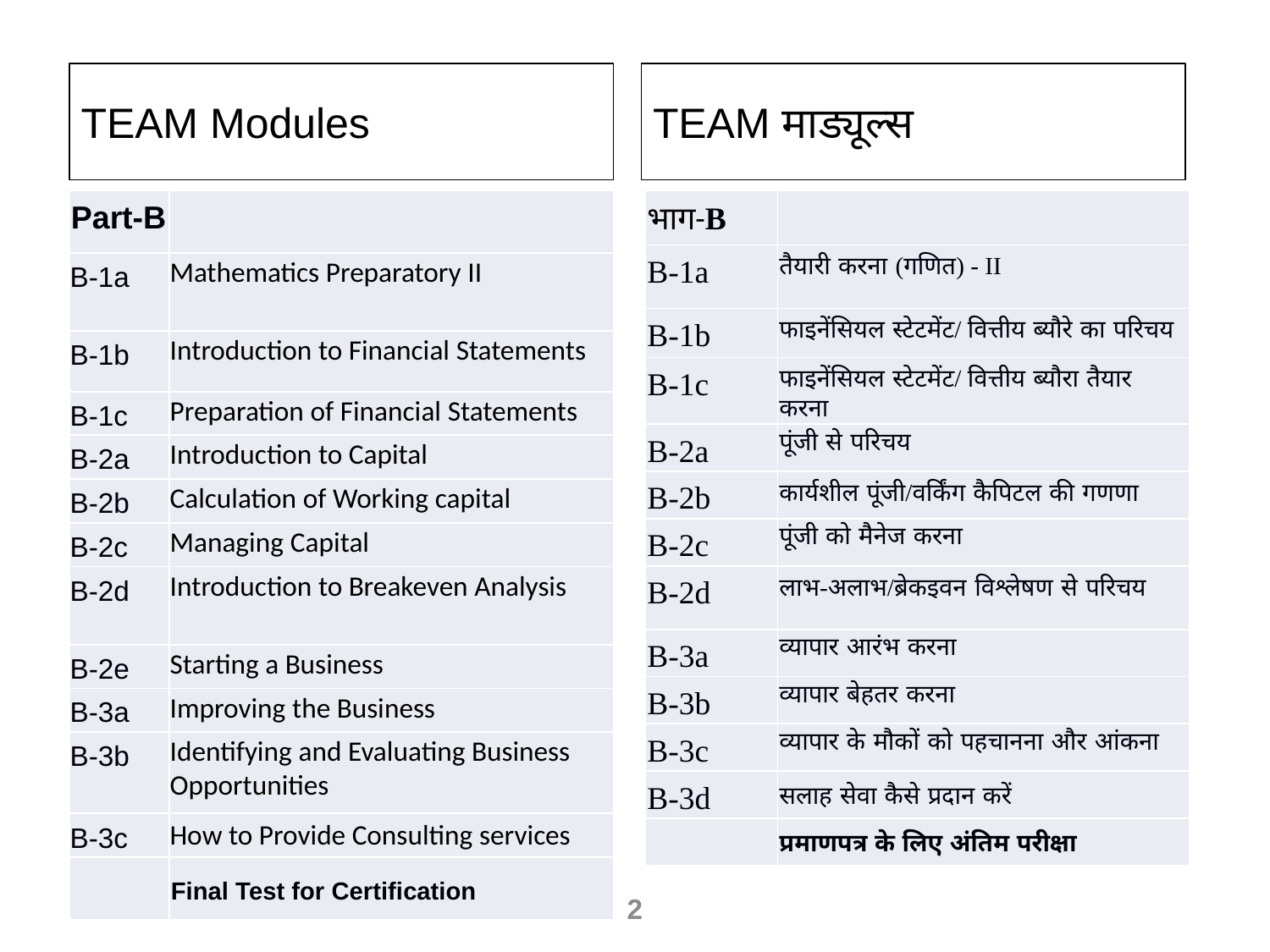

TEAM Modules
TEAM माड्यूल्स
| Part-B |  |
| --- | --- |
| B-1a | Mathematics Preparatory II |
| B-1b | Introduction to Financial Statements |
| B-1c | Preparation of Financial Statements |
| B-2a | Introduction to Capital |
| B-2b | Calculation of Working capital |
| B-2c | Managing Capital |
| B-2d | Introduction to Breakeven Analysis |
| B-2e | Starting a Business |
| B-3a | Improving the Business |
| B-3b | Identifying and Evaluating Business Opportunities |
| B-3c | How to Provide Consulting services |
|  | Final Test for Certification |
| भाग-B |  |
| --- | --- |
| B-1a | तैयारी करना (गणि‍त) - II |
| B-1b | फाइनेंसियल स्टेटमेंट/ वित्तीय ब्यौरे का परिचय |
| B-1c | फाइनेंसियल स्टेटमेंट/ वित्तीय ब्यौरा तैयार करना |
| B-2a | पूंजी से परिचय |
| B-2b | कार्यशील पूंजी/वर्किंग कैपिटल की गणणा |
| B-2c | पूंजी को मैनेज करना |
| B-2d | लाभ-अलाभ/ब्रेकइवन विश्लेषण से परिचय |
| B-3a | व्यापार आरंभ करना |
| B-3b | व्यापार बेहतर करना |
| B-3c | व्यापार के मौकों को पहचानना और आंकना |
| B-3d | सलाह सेवा कैसे प्रदान करें |
|  | प्रमाणपत्र के लिए अंतिम परीक्षा |
2